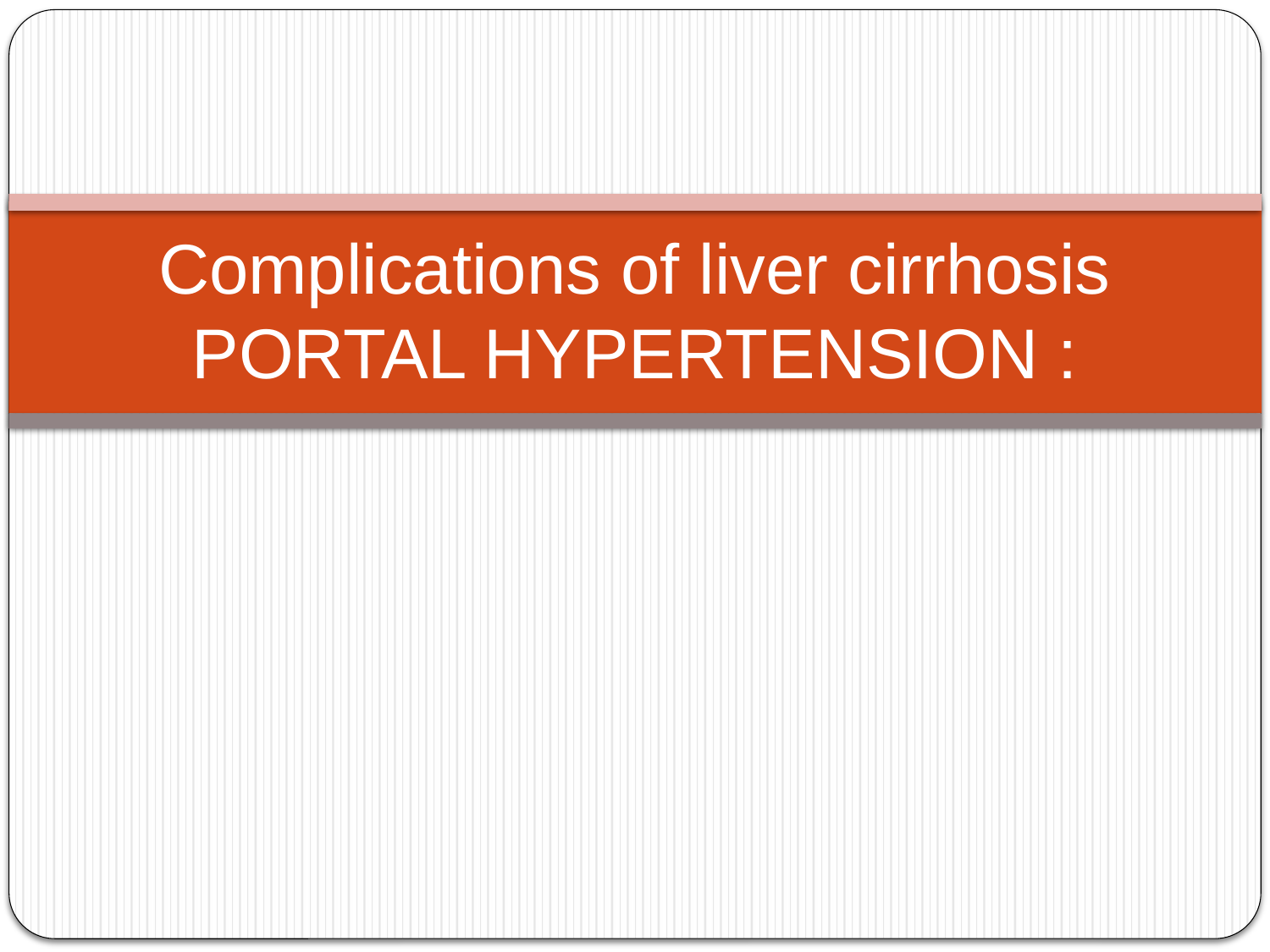

# Complications of liver cirrhosis PORTAL HYPERTENSION :